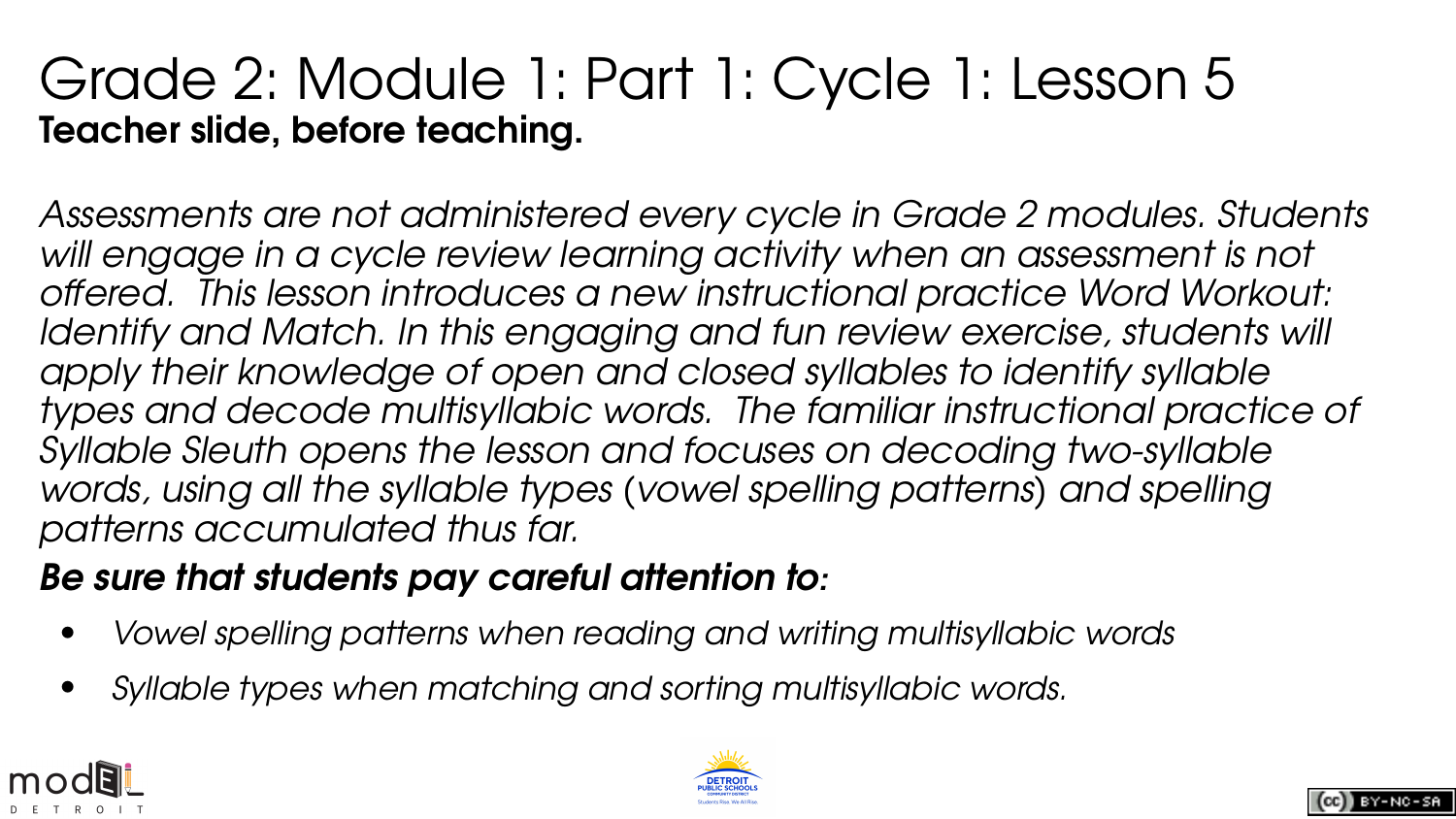

# Grade 2: Module 1: Part 1: Cycle 1: Lesson 5
Teacher slide, before teaching.
Assessments are not administered every cycle in Grade 2 modules. Students will engage in a cycle review learning activity when an assessment is not offered.  This lesson introduces a new instructional practice Word Workout: Identify and Match. In this engaging and fun review exercise, students will apply their knowledge of open and closed syllables to identify syllable types and decode multisyllabic words.  The familiar instructional practice of Syllable Sleuth opens the lesson and focuses on decoding two-syllable words, using all the syllable types (vowel spelling patterns) and spelling patterns accumulated thus far.
Be sure that students pay careful attention to:
Vowel spelling patterns when reading and writing multisyllabic words
Syllable types when matching and sorting multisyllabic words.